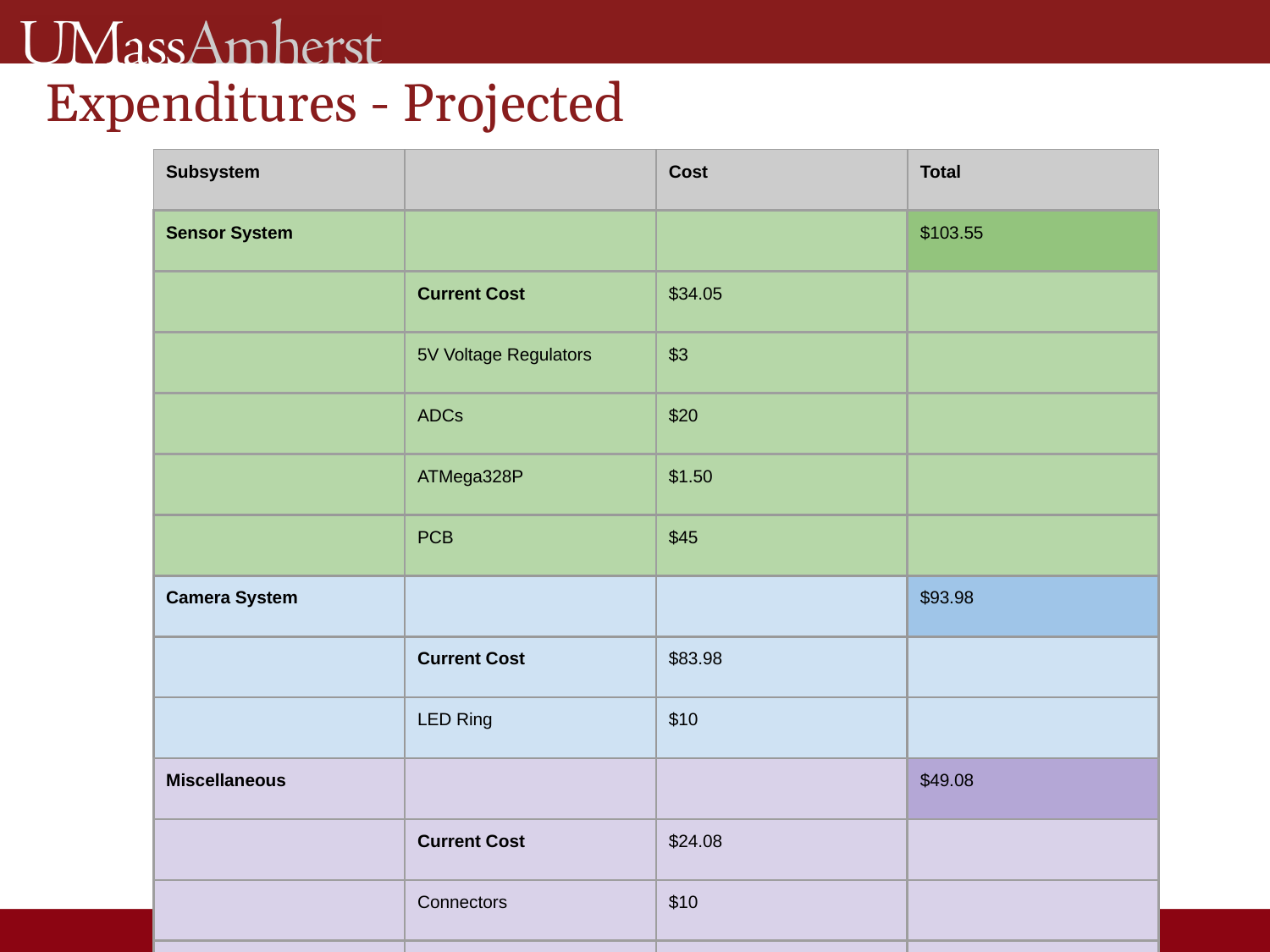

# Expenditures - Projected

| Subsystem |  | Cost | Total |
| --- | --- | --- | --- |
| Sensor System |  |  | $103.55 |
|  | Current Cost | $34.05 |  |
|  | 5V Voltage Regulators | $3 |  |
|  | ADCs | $20 |  |
|  | ATMega328P | $1.50 |  |
|  | PCB | $45 |  |
| Camera System |  |  | $93.98 |
|  | Current Cost | $83.98 |  |
|  | LED Ring | $10 |  |
| Miscellaneous |  |  | $49.08 |
|  | Current Cost | $24.08 |  |
|  | Connectors | $10 |  |
|  | Shipping | $15 |  |
| Grand Total |  |  | $246.61 |